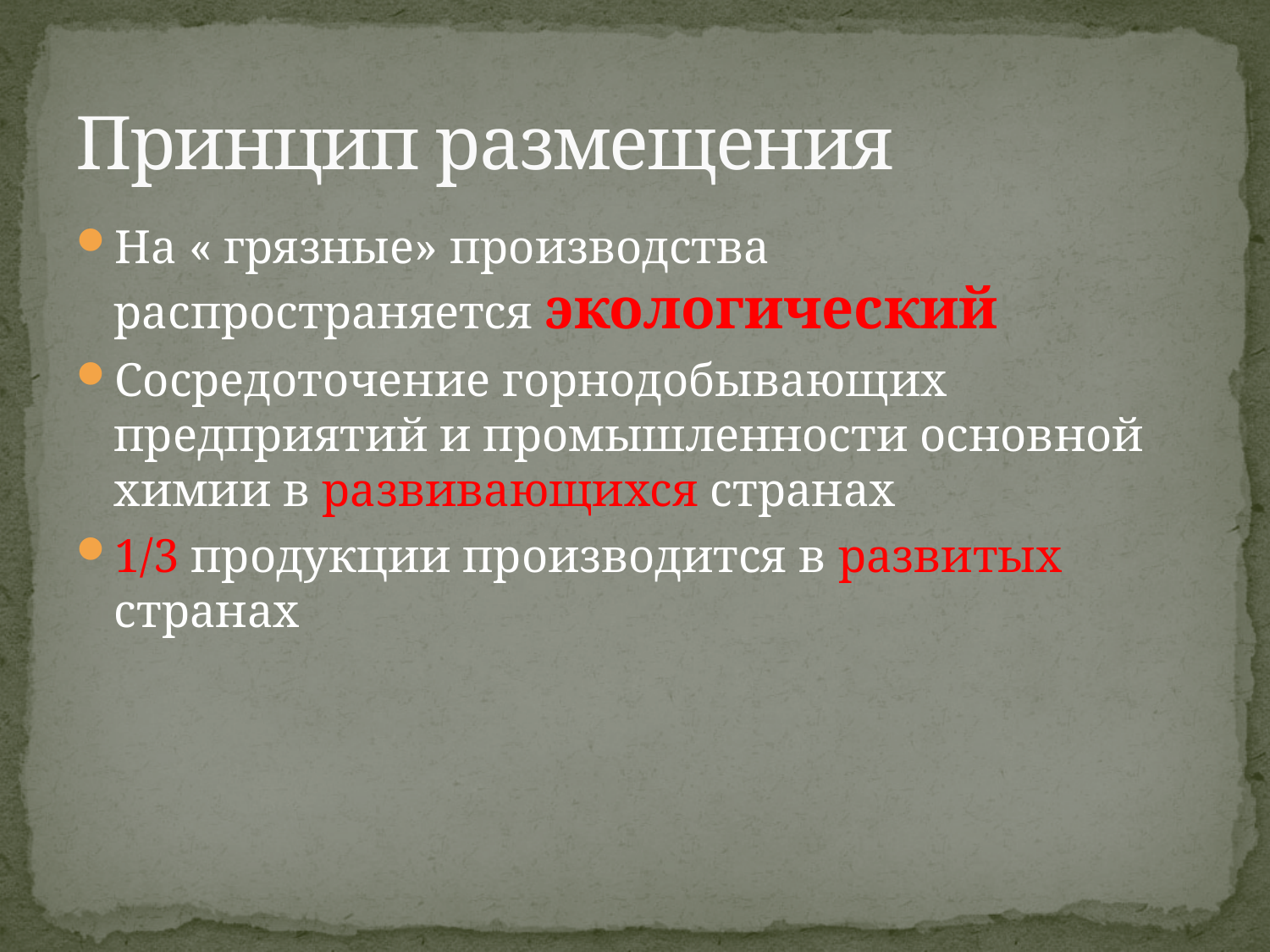

# Принцип размещения
На « грязные» производства распространяется экологический
Сосредоточение горнодобывающих предприятий и промышленности основной химии в развивающихся странах
1/3 продукции производится в развитых странах